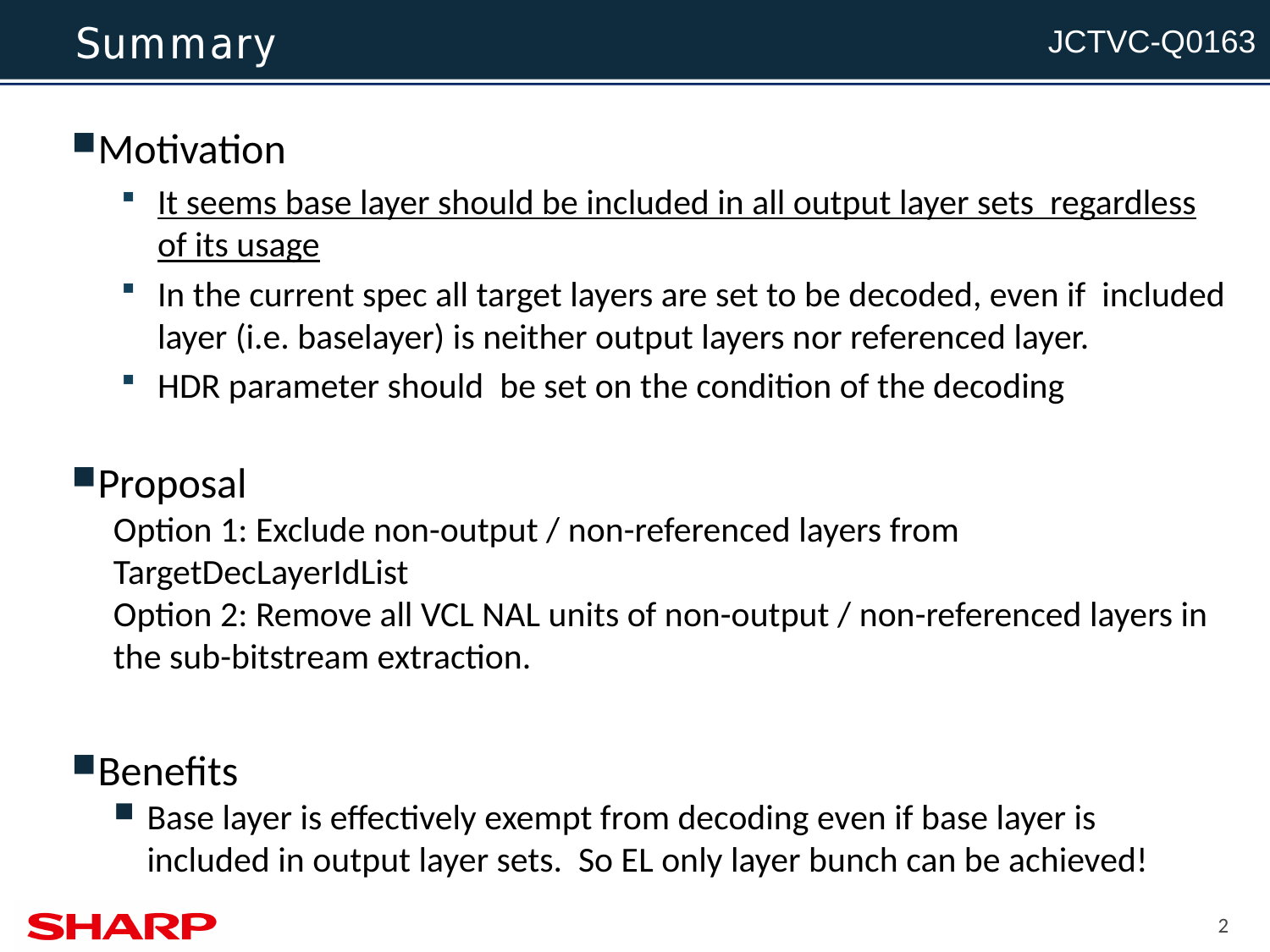

# Summary
Motivation
It seems base layer should be included in all output layer sets  regardless of its usage
In the current spec all target layers are set to be decoded, even if  included layer (i.e. baselayer) is neither output layers nor referenced layer.
HDR parameter should  be set on the condition of the decoding

Proposal
Option 1: Exclude non-output / non-referenced layers from TargetDecLayerIdList
Option 2: Remove all VCL NAL units of non-output / non-referenced layers in the sub-bitstream extraction.

Benefits
Base layer is effectively exempt from decoding even if base layer is included in output layer sets.  So EL only layer bunch can be achieved!
2